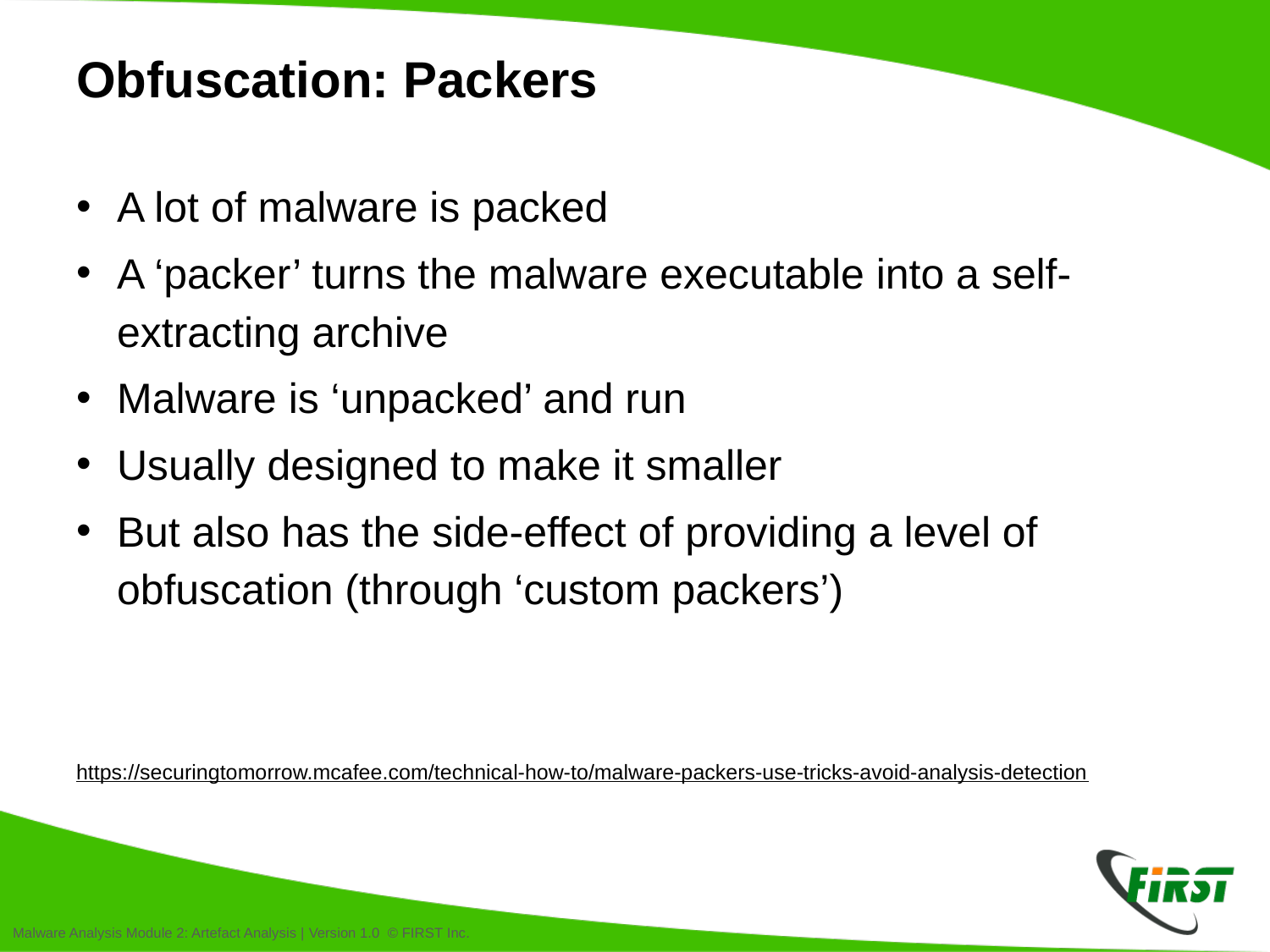

# Obfuscation: Packers
A lot of malware is packed
A ‘packer’ turns the malware executable into a self-extracting archive
Malware is ‘unpacked’ and run
Usually designed to make it smaller
But also has the side-effect of providing a level of obfuscation (through ‘custom packers’)

https://securingtomorrow.mcafee.com/technical-how-to/malware-packers-use-tricks-avoid-analysis-detection